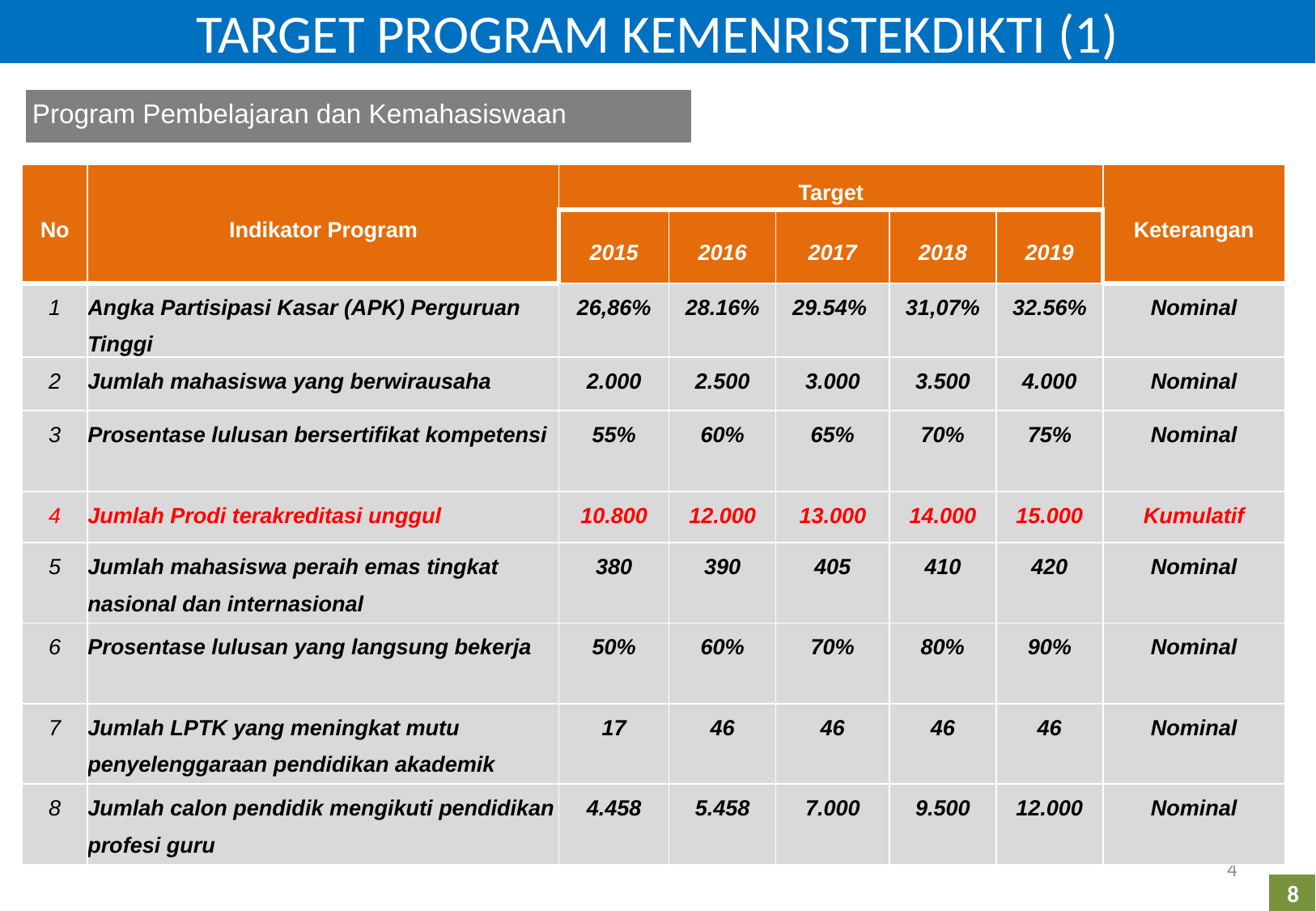

TARGET PROGRAM KEMENRISTEKDIKTI (1)

Program Pembelajaran dan Kemahasiswaan
| No | Indikator Program | Target |  |  |  |  | Keterangan |
| --- | --- | --- | --- | --- | --- | --- | --- |
|  |  | 2015 | 2016 | 2017 | 2018 | 2019 |  |
| 1 | Angka Partisipasi Kasar (APK) Perguruan Tinggi | 26,86% | 28.16% | 29.54% | 31,07% | 32.56% | Nominal |
| 2 | Jumlah mahasiswa yang berwirausaha | 2.000 | 2.500 | 3.000 | 3.500 | 4.000 | Nominal |
| 3 | Prosentase lulusan bersertifikat kompetensi | 55% | 60% | 65% | 70% | 75% | Nominal |
| 4 | Jumlah Prodi terakreditasi unggul | 10.800 | 12.000 | 13.000 | 14.000 | 15.000 | Kumulatif |
| 5 | Jumlah mahasiswa peraih emas tingkat nasional dan internasional | 380 | 390 | 405 | 410 | 420 | Nominal |
| 6 | Prosentase lulusan yang langsung bekerja | 50% | 60% | 70% | 80% | 90% | Nominal |
| 7 | Jumlah LPTK yang meningkat mutu penyelenggaraan pendidikan akademik | 17 | 46 | 46 | 46 | 46 | Nominal |
| 8 | Jumlah calon pendidik mengikuti pendidikan profesi guru | 4.458 | 5.458 | 7.000 | 9.500 | 12.000 | Nominal |
4

8